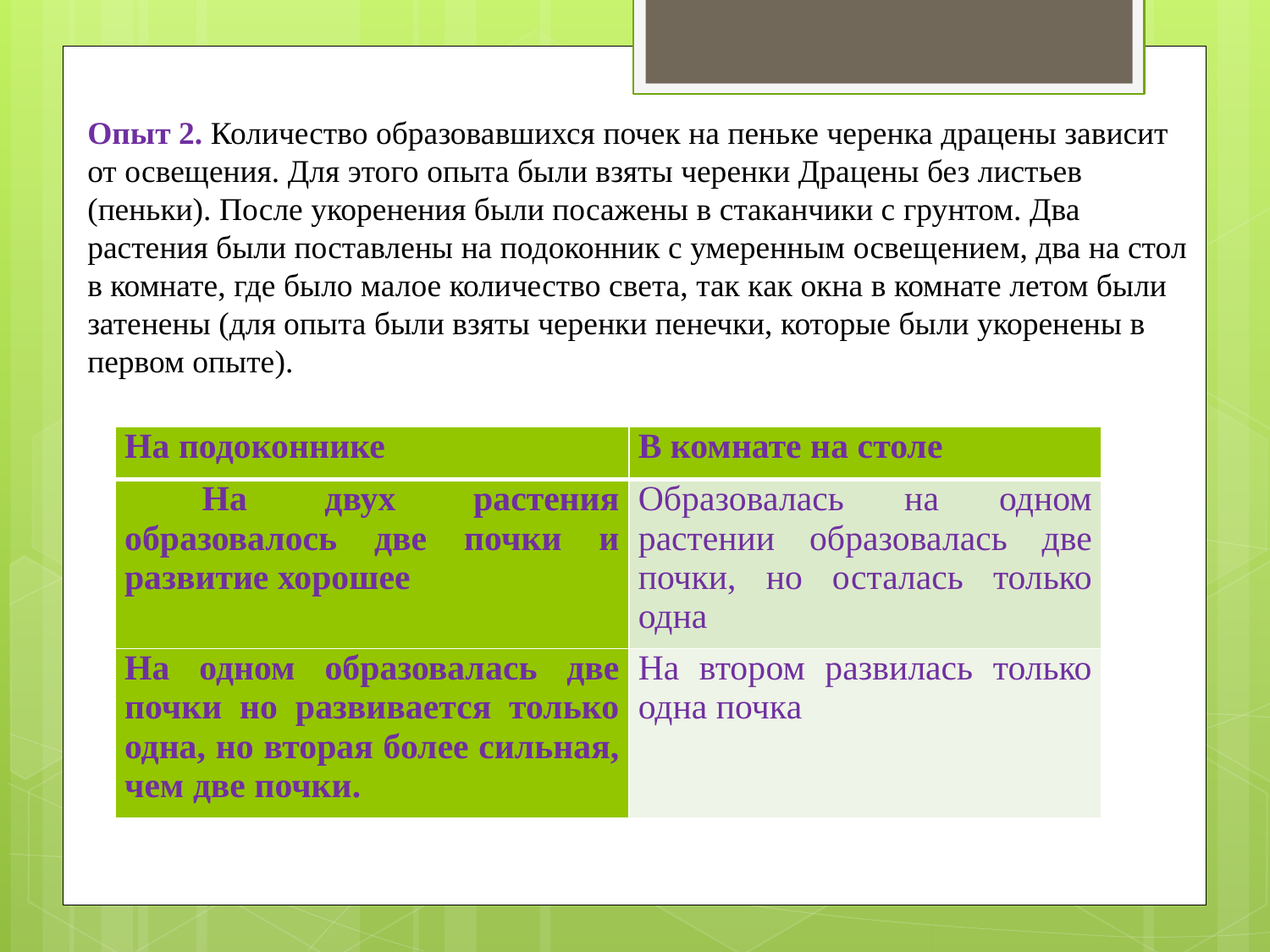

Опыт 2. Количество образовавшихся почек на пеньке черенка драцены зависит от освещения. Для этого опыта были взяты черенки Драцены без листьев (пеньки). После укоренения были посажены в стаканчики с грунтом. Два растения были поставлены на подоконник с умеренным освещением, два на стол в комнате, где было малое количество света, так как окна в комнате летом были затенены (для опыта были взяты черенки пенечки, которые были укоренены в первом опыте).
| На подоконнике | В комнате на столе |
| --- | --- |
| На двух растения образовалось две почки и развитие хорошее | Образовалась на одном растении образовалась две почки, но осталась только одна |
| На одном образовалась две почки но развивается только одна, но вторая более сильная, чем две почки. | На втором развилась только одна почка |